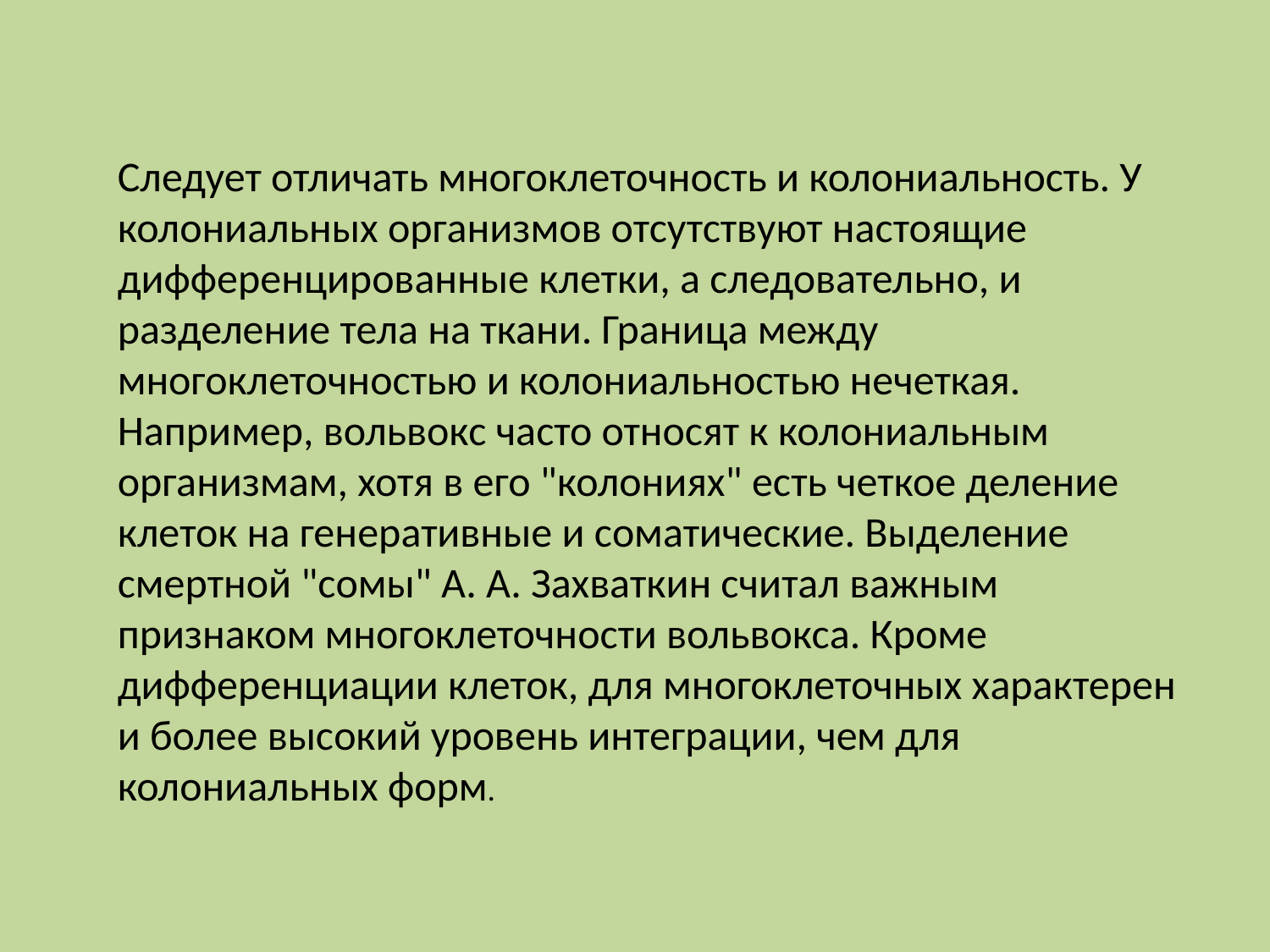

Следует отличать многоклеточность и колониальность. У колониальных организмов отсутствуют настоящие дифференцированные клетки, а следовательно, и разделение тела на ткани. Граница между многоклеточностью и колониальностью нечеткая. Например, вольвокс часто относят к колониальным организмам, хотя в его "колониях" есть четкое деление клеток на генеративные и соматические. Выделение смертной "сомы" А. А. Захваткин считал важным признаком многоклеточности вольвокса. Кроме дифференциации клеток, для многоклеточных характерен и более высокий уровень интеграции, чем для колониальных форм.